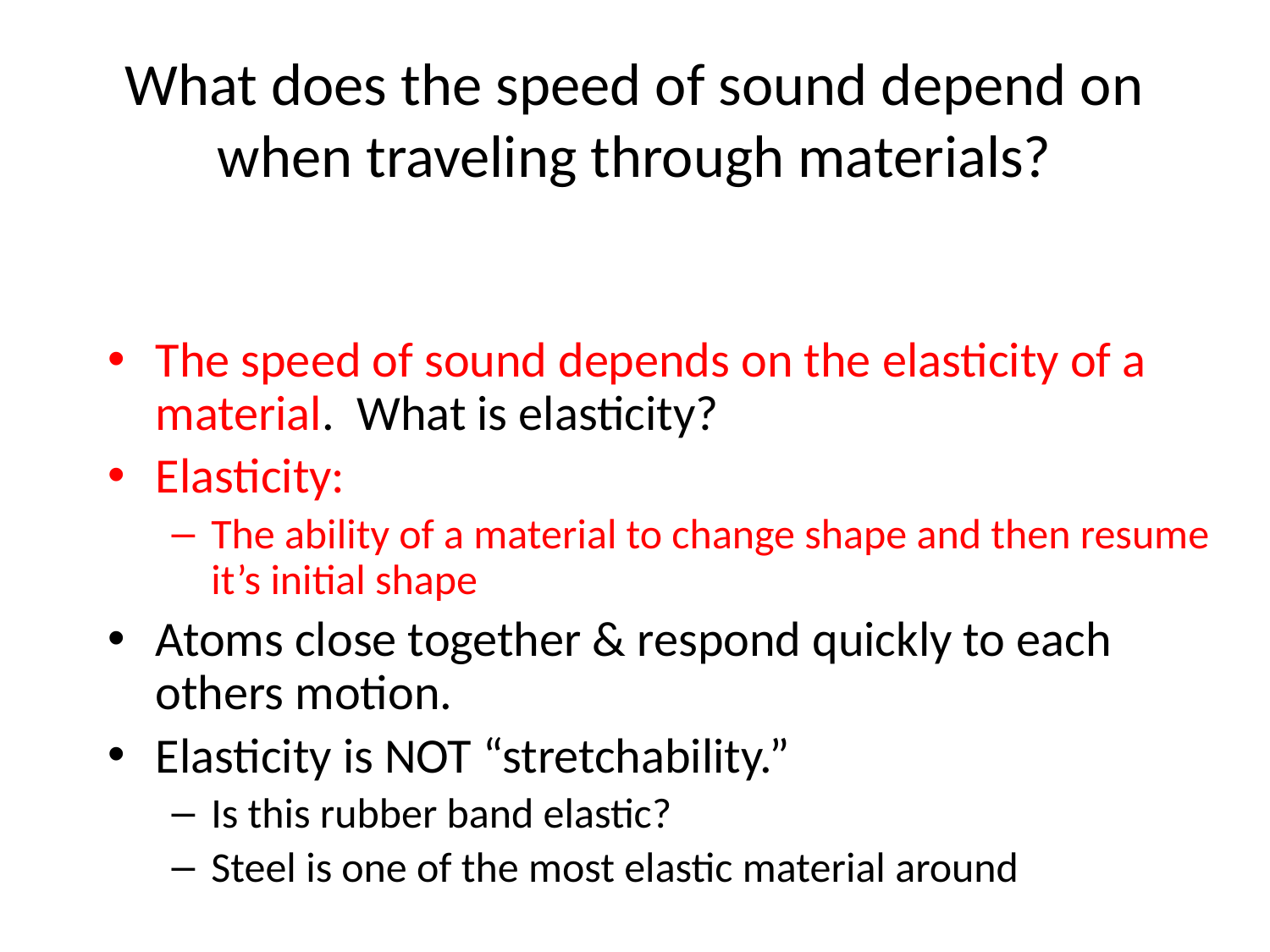

# What does the speed of sound depend on when traveling through materials?
The speed of sound depends on the elasticity of a material.  What is elasticity?
Elasticity:
The ability of a material to change shape and then resume it’s initial shape
Atoms close together & respond quickly to each others motion.
Elasticity is NOT “stretchability.”
Is this rubber band elastic?
Steel is one of the most elastic material around